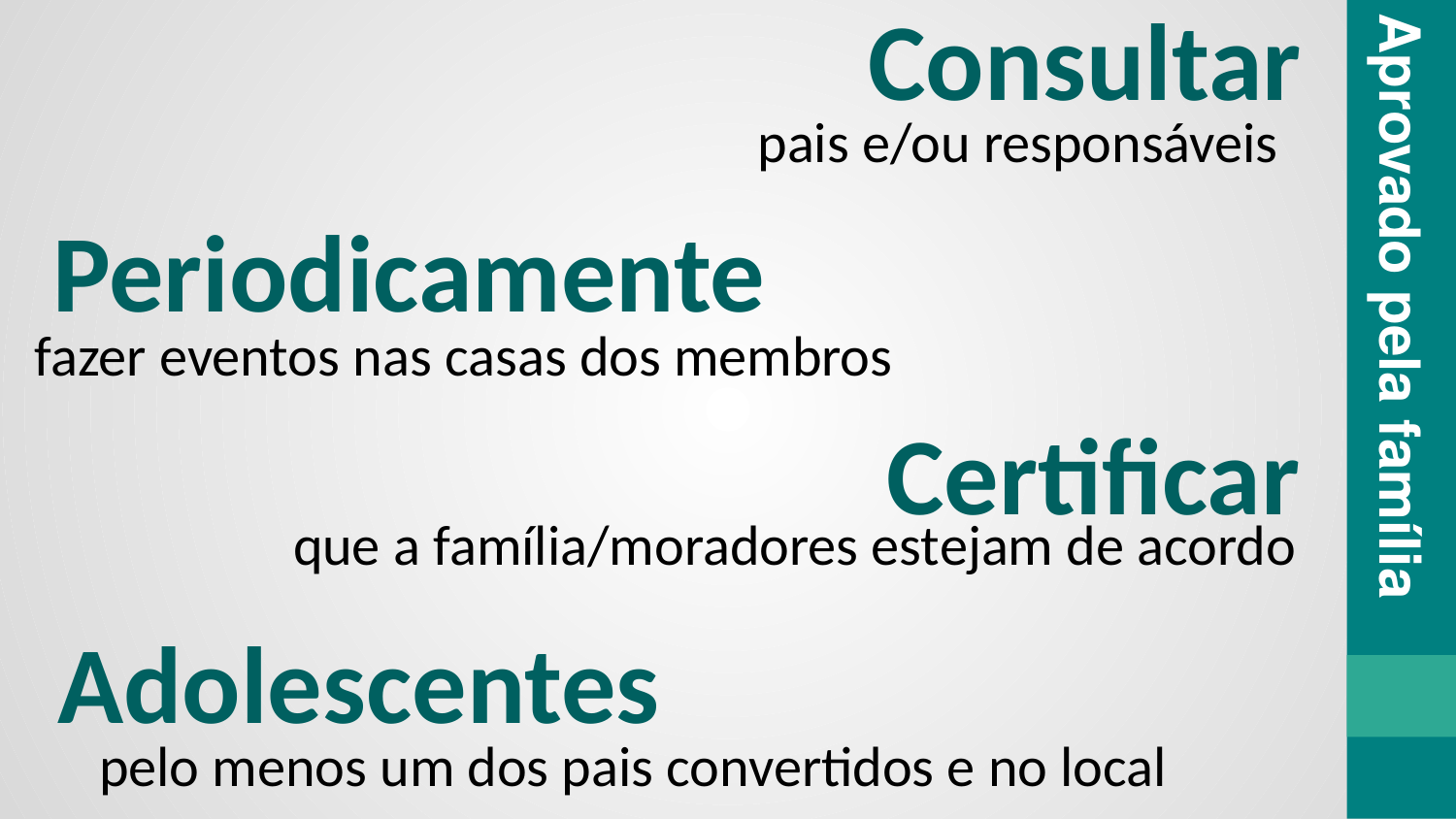

Consultar
pais e/ou responsáveis
Periodicamente
Aprovado pela família
fazer eventos nas casas dos membros
Certificar
que a família/moradores estejam de acordo
Adolescentes
pelo menos um dos pais convertidos e no local